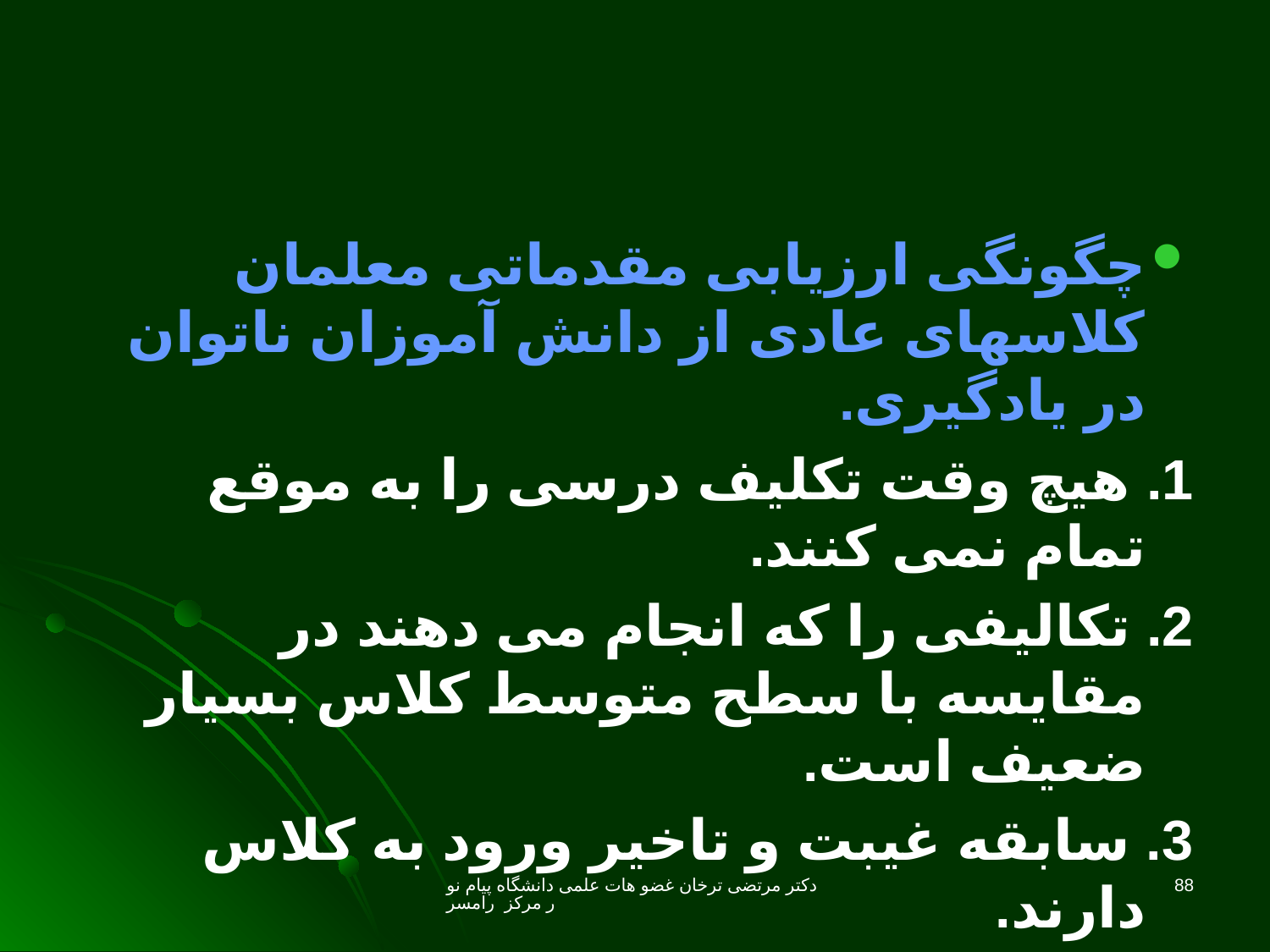

چگونگی ارزیابی مقدماتی معلمان کلاسهای عادی از دانش آموزان ناتوان در یادگیری.
1. هیچ وقت تکلیف درسی را به موقع تمام نمی کنند.
2. تکالیفی را که انجام می دهند در مقایسه با سطح متوسط کلاس بسیار ضعیف است.
3. سابقه غیبت و تاخیر ورود به کلاس دارند.
دکتر مرتضی ترخان غضو هات علمی دانشگاه پیام نور مرکز رامسر
88